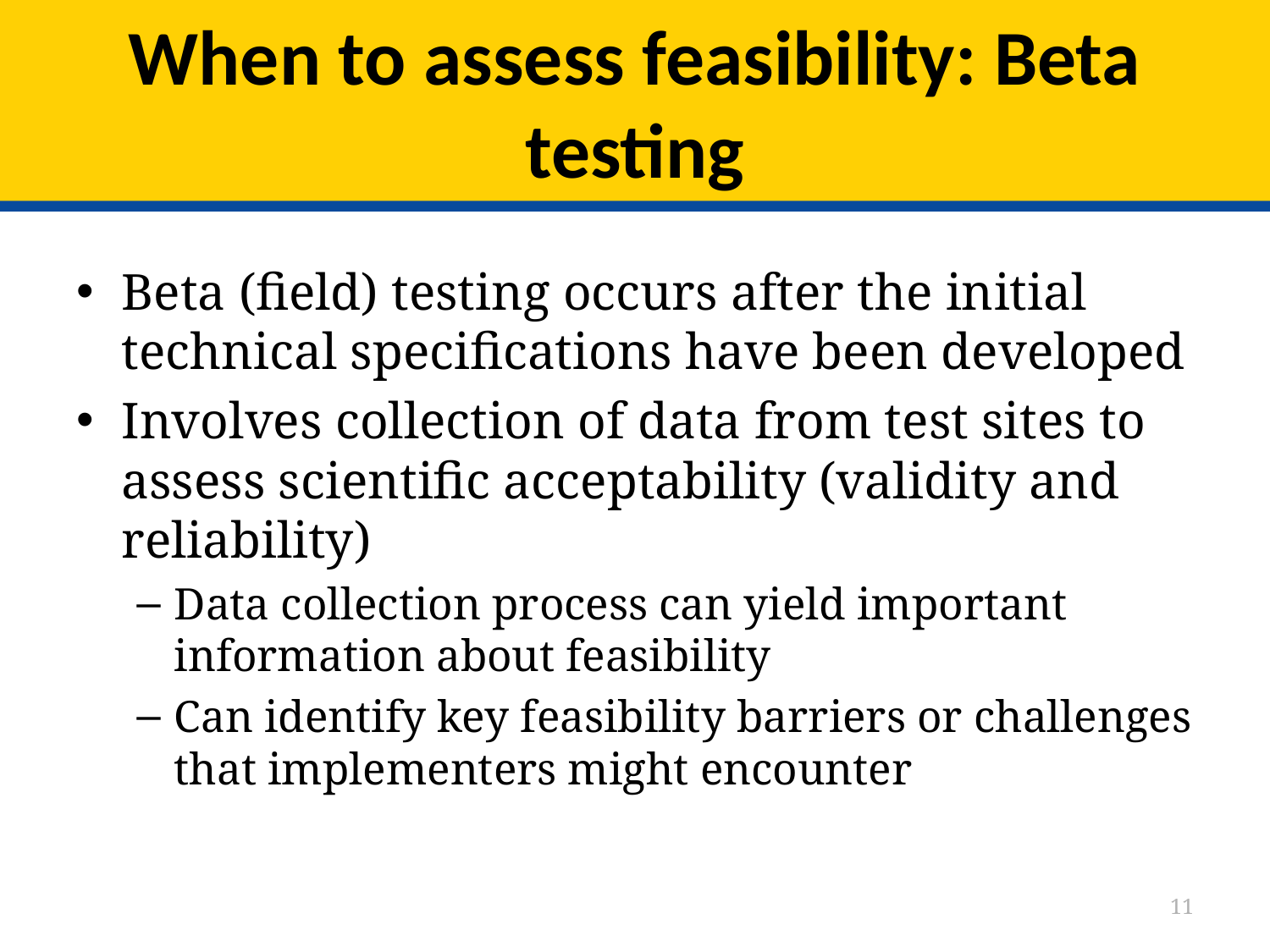

# When to assess feasibility: Beta testing
Beta (field) testing occurs after the initial technical specifications have been developed
Involves collection of data from test sites to assess scientific acceptability (validity and reliability)
Data collection process can yield important information about feasibility
Can identify key feasibility barriers or challenges that implementers might encounter
11